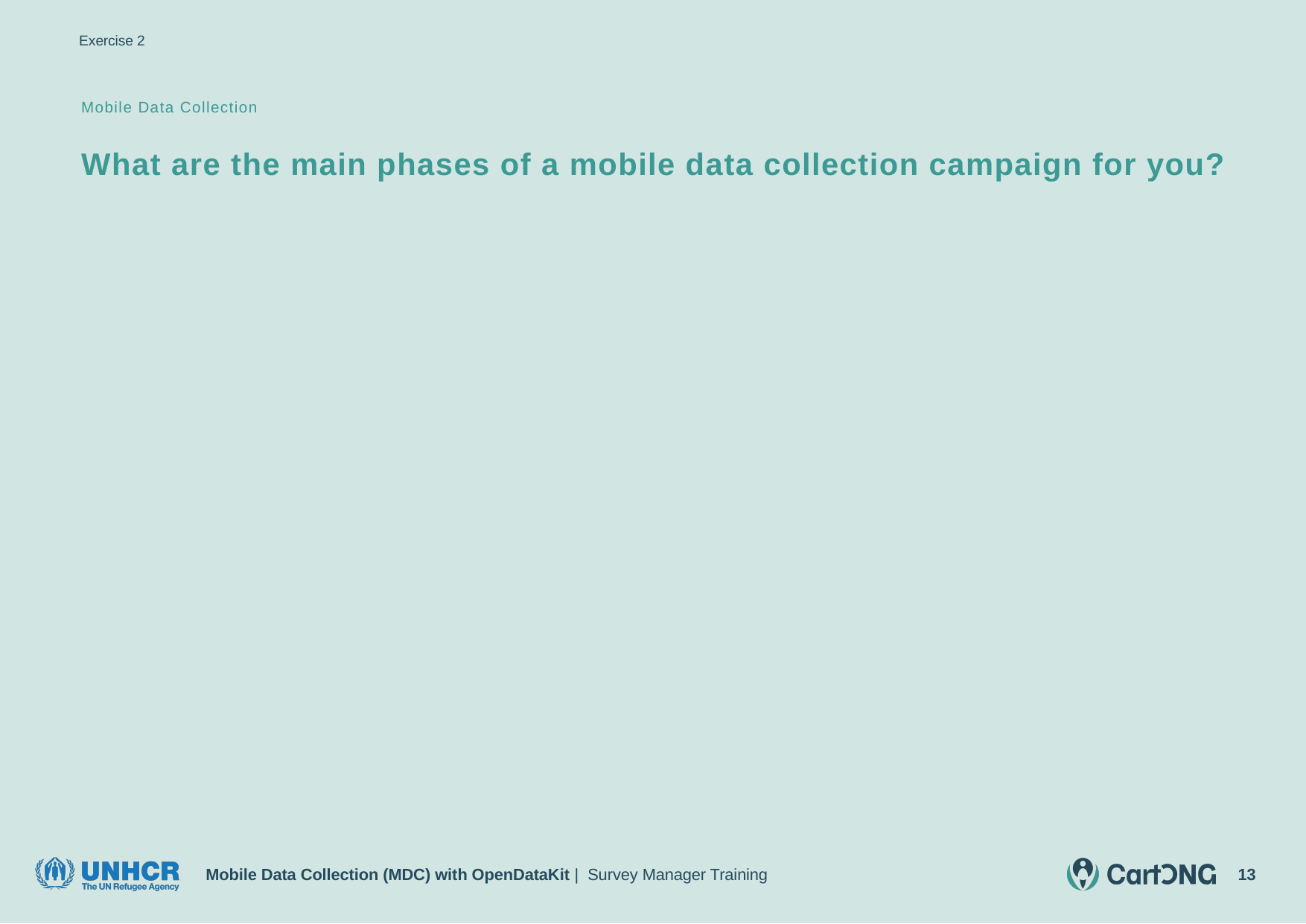

# Exercise 2
Mobile Data Collection
What are the main phases of a mobile data collection campaign for you?

Mobile Data Collection (MDC) with OpenDataKit |  Survey Manager Training
13